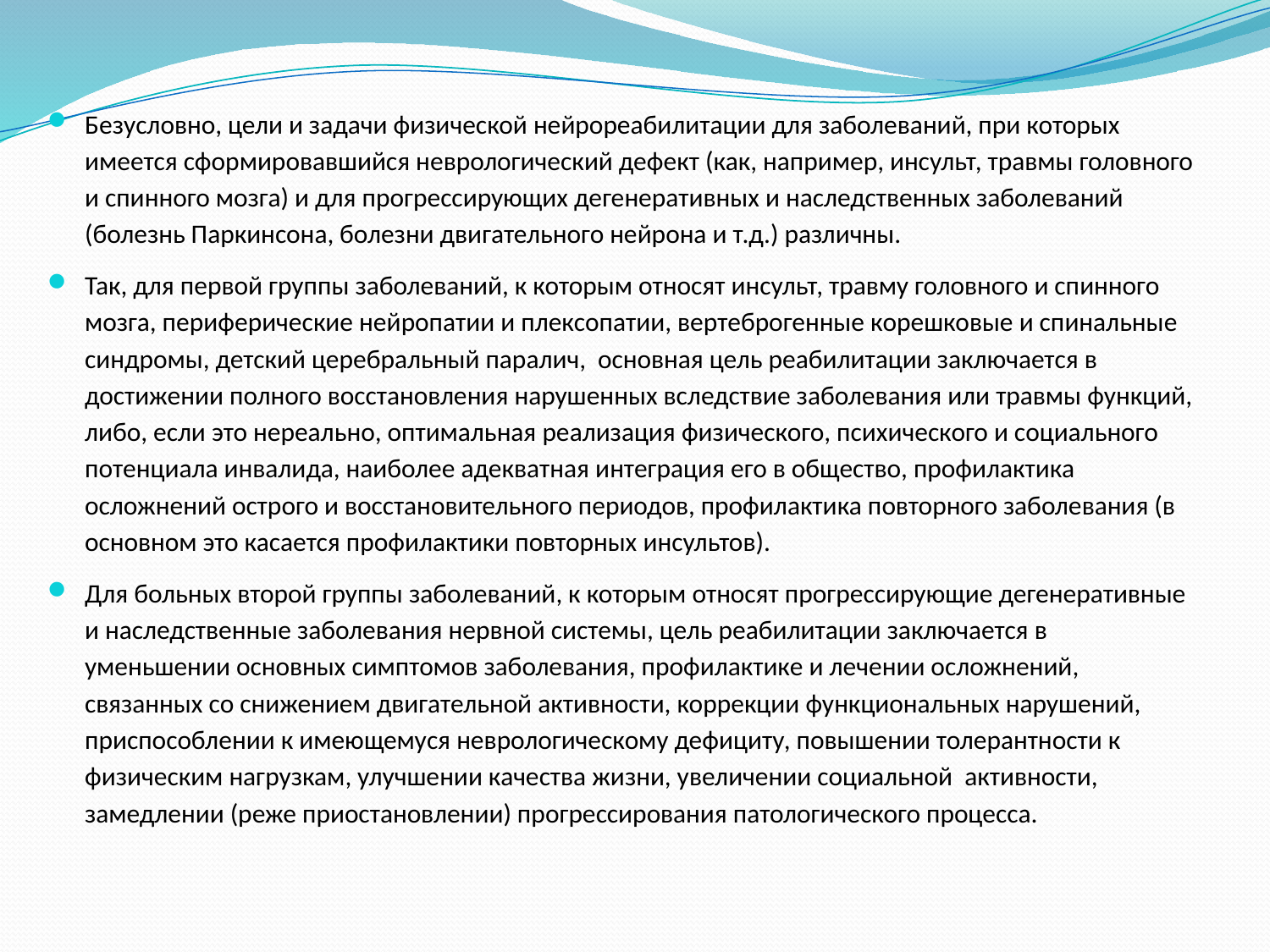

Безусловно, цели и задачи физической нейрореабилитации для заболеваний, при которых имеется сформировавшийся неврологический дефект (как, например, инсульт, травмы головного и спинного мозга) и для прогрессирующих дегенеративных и наследственных заболеваний (болезнь Паркинсона, болезни двигательного нейрона и т.д.) различны.
Так, для первой группы заболеваний, к которым относят инсульт, травму головного и спинного мозга, периферические нейропатии и плексопатии, вертеброгенные корешковые и спинальные синдромы, детский церебральный паралич,  основная цель реабилитации заключается в достижении полного восстановления нарушенных вследствие заболевания или травмы функций, либо, если это нереально, оптимальная реализация физического, психического и социального потенциала инвалида, наиболее адекватная интеграция его в общество, профилактика осложнений острого и восстановительного периодов, профилактика повторного заболевания (в основном это касается профилактики повторных инсультов).
Для больных второй группы заболеваний, к которым относят прогрессирующие дегенеративные и наследственные заболевания нервной системы, цель реабилитации заключается в уменьшении основных симптомов заболевания, профилактике и лечении осложнений, связанных со снижением двигательной активности, коррекции функциональных нарушений, приспособлении к имеющемуся неврологическому дефициту, повышении толерантности к физическим нагрузкам, улучшении качества жизни, увеличении социальной  активности, замедлении (реже приостановлении) прогрессирования патологического процесса.